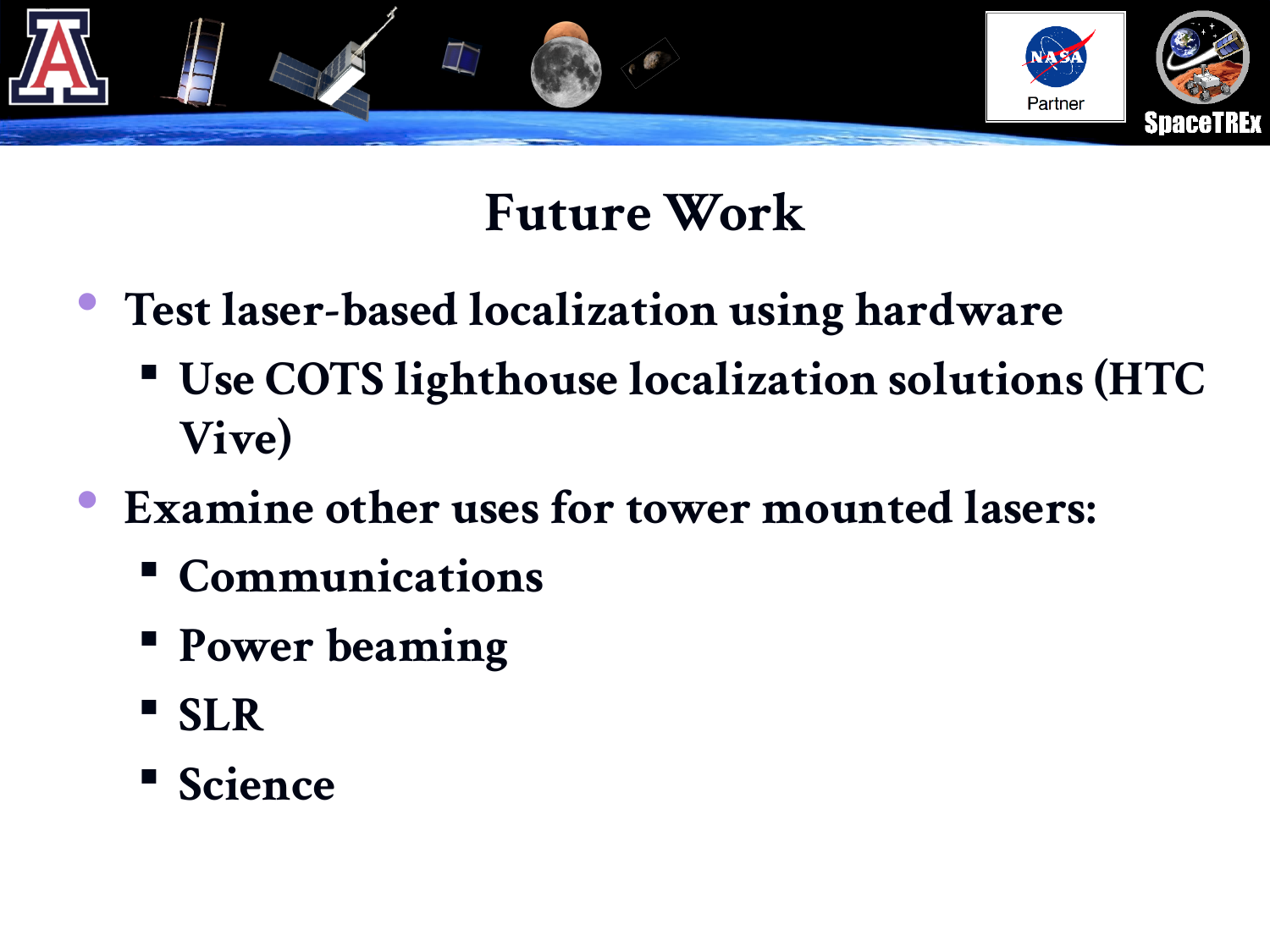

# Future Work
Test laser-based localization using hardware
Use COTS lighthouse localization solutions (HTC Vive)
Examine other uses for tower mounted lasers:
Communications
Power beaming
SLR
Science